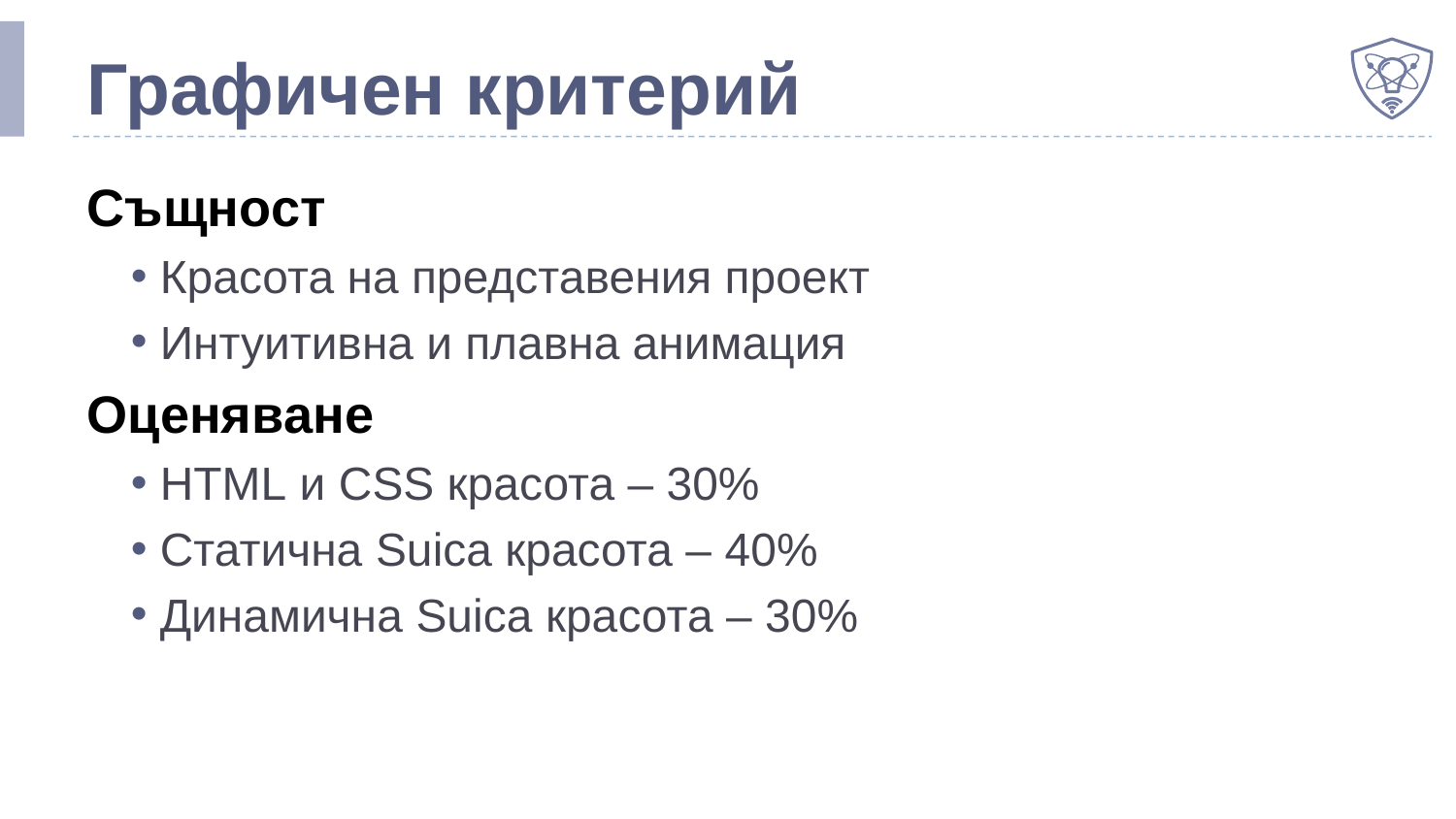

# Графичен критерий
Същност
Красота на представения проект
Интуитивна и плавна анимация
Оценяване
HTML и CSS красота – 30%
Статична Suica красота – 40%
Динамична Suica красота – 30%